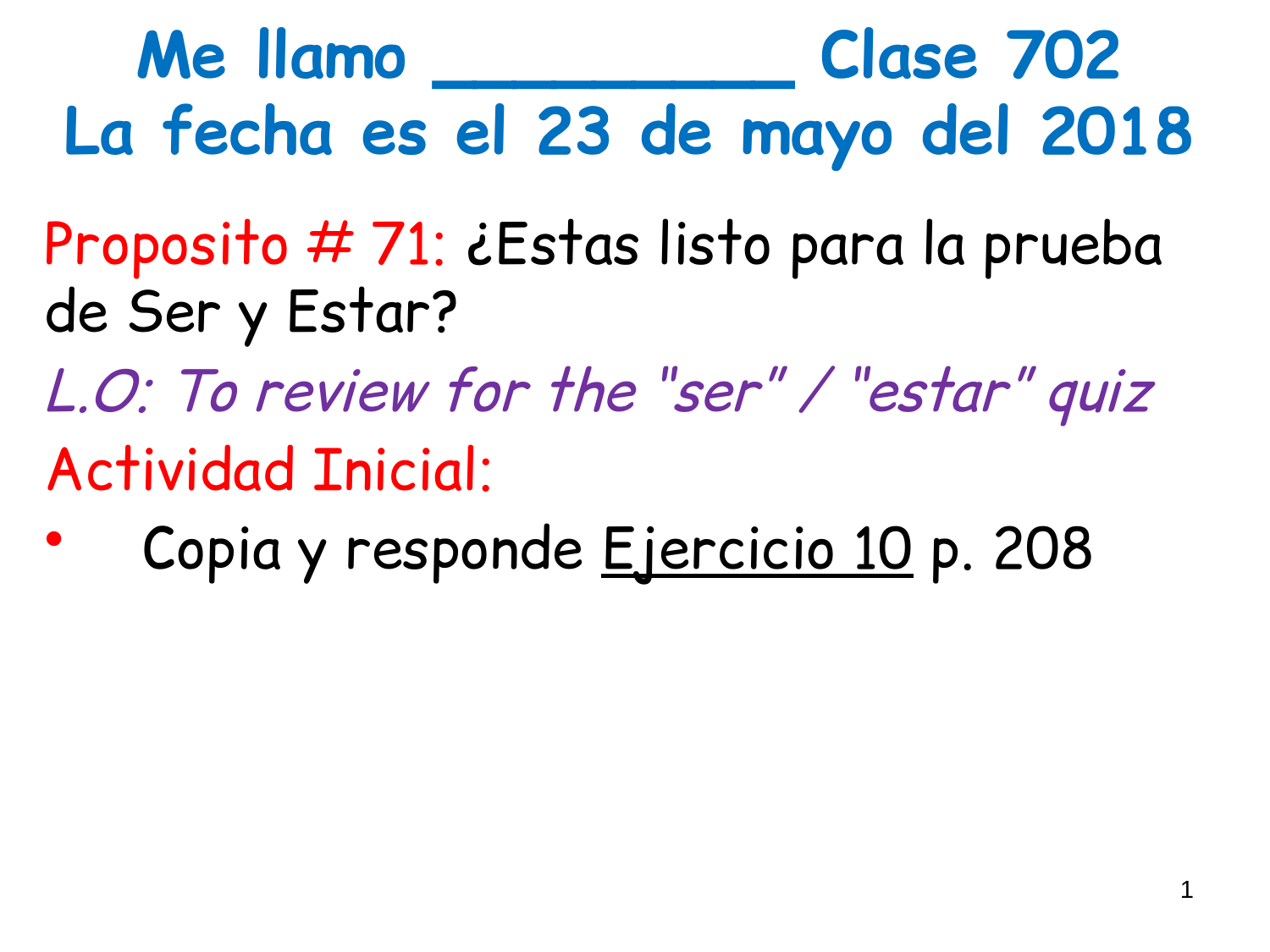

# Me llamo _________ Clase 702 La fecha es el 23 de mayo del 2018
Proposito # 71: ¿Estas listo para la prueba de Ser y Estar?
L.O: To review for the “ser” / “estar” quiz
Actividad Inicial:
   Copia y responde Ejercicio 10 p. 208

1